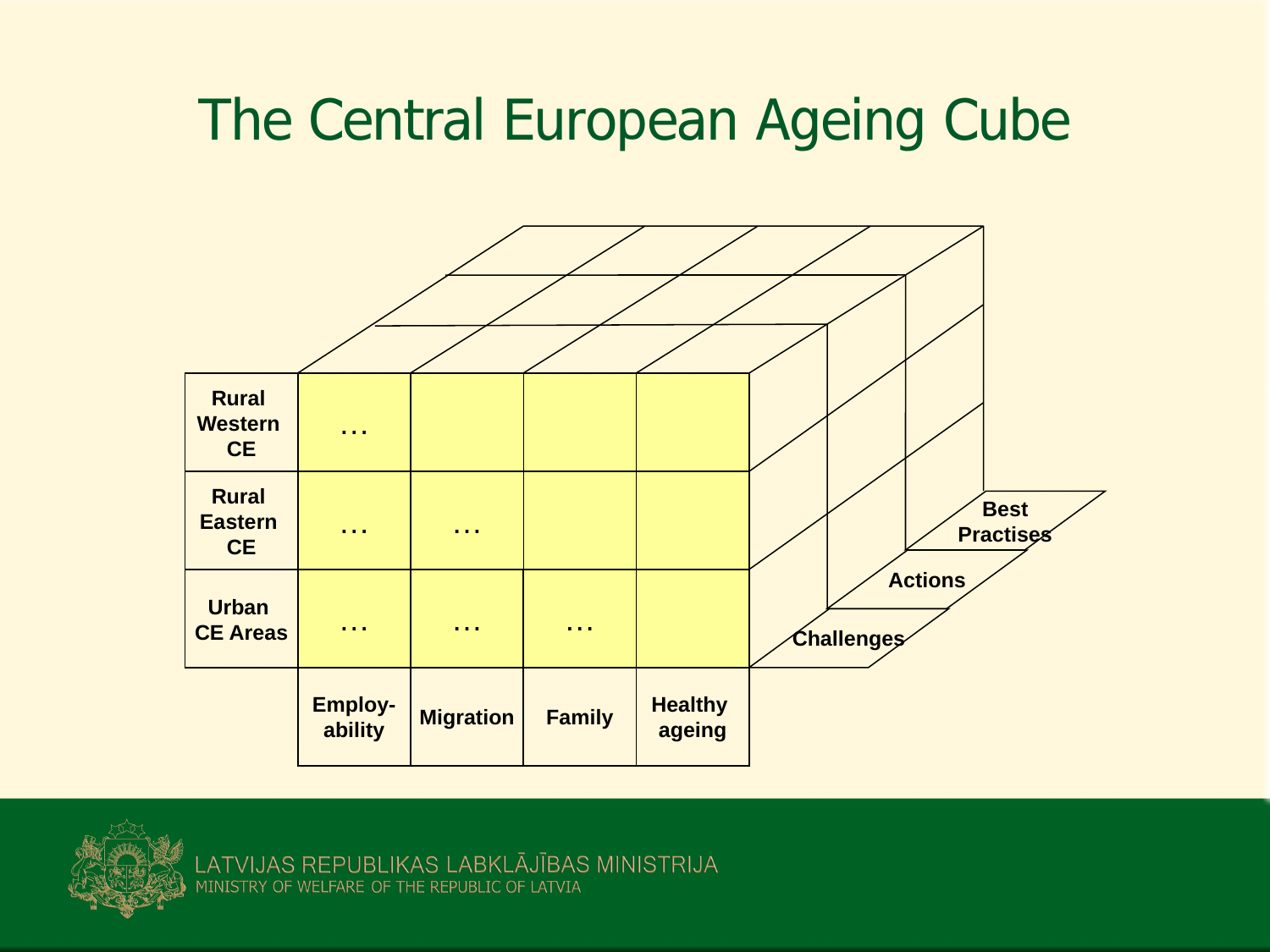

# The Central European Ageing Cube

…

Rural
Western
CE

…
…

Rural
Eastern
CE
Best
Practises
Actions
…
…
…

Urban
CE Areas
Challenges
Employ-
ability
Migration
Family
Healthy
ageing